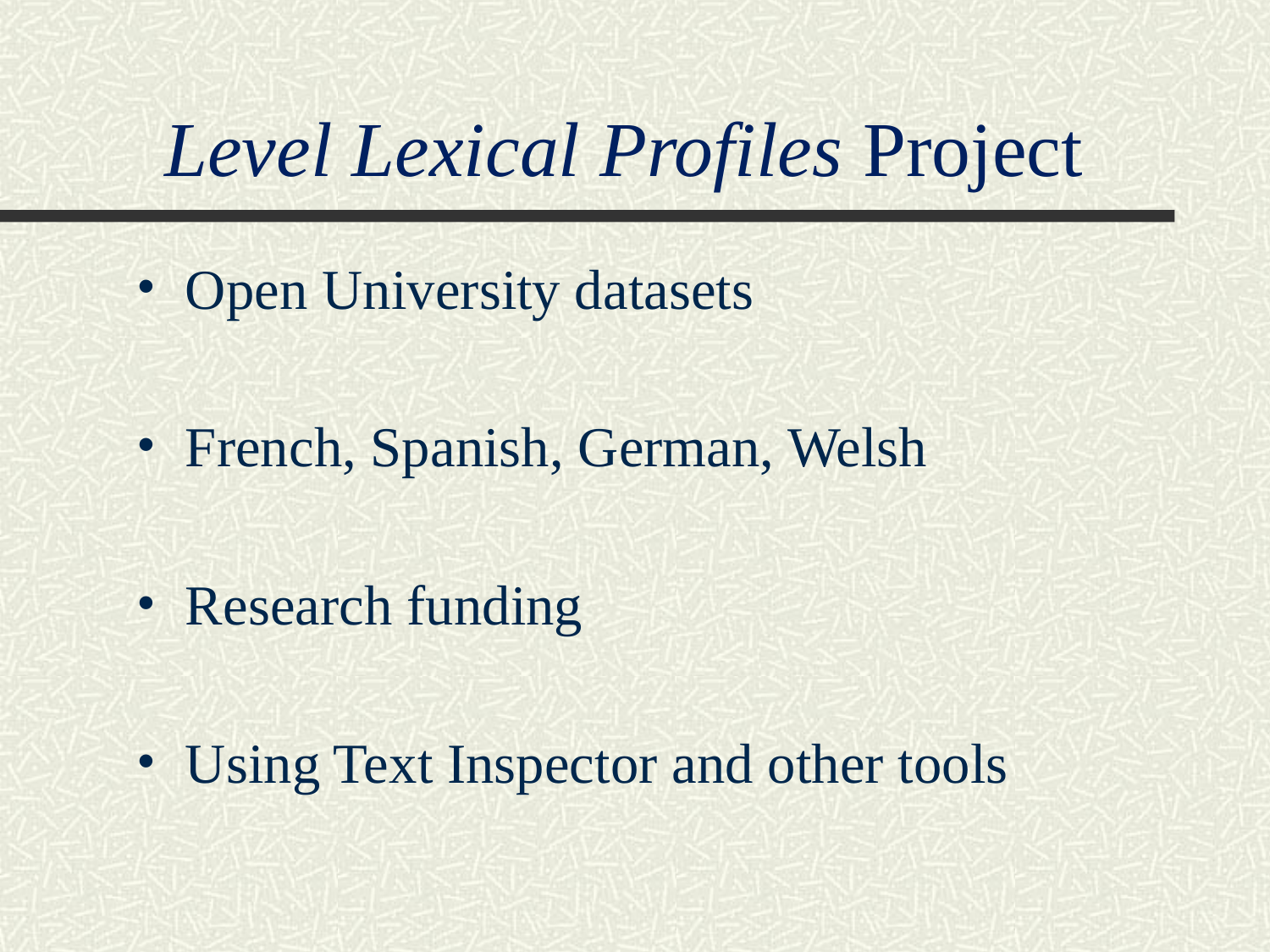

# Level Lexical Profiles Project
Open University datasets

French, Spanish, German, Welsh

Research funding

Using Text Inspector and other tools